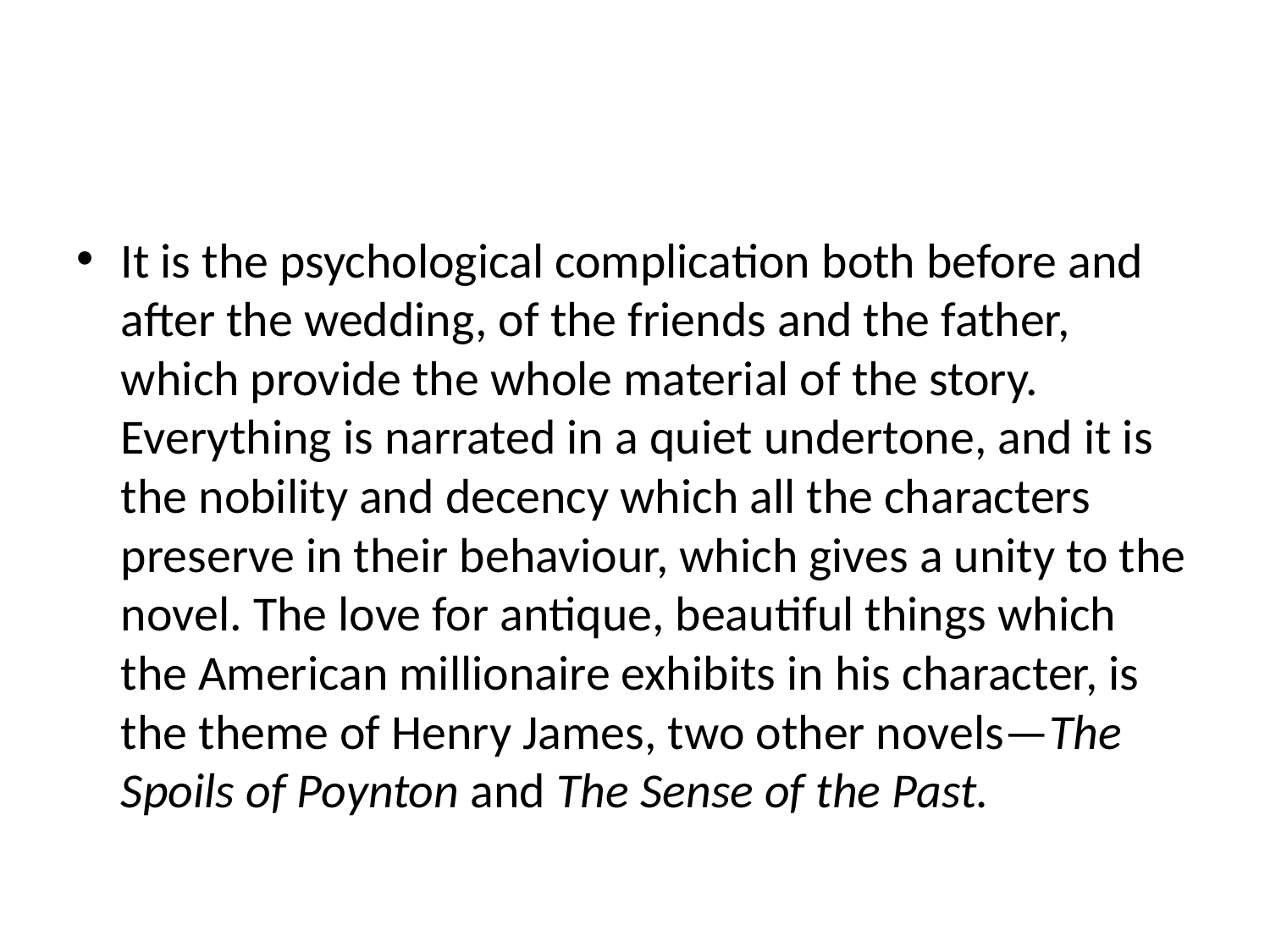

#
It is the psychological complication both before and after the wedding, of the friends and the father, which provide the whole material of the story. Everything is narrated in a quiet undertone, and it is the nobility and decency which all the characters preserve in their behaviour, which gives a unity to the novel. The love for antique, beautiful things which the American millionaire exhibits in his character, is the theme of Henry James, two other novels—The Spoils of Poynton and The Sense of the Past.